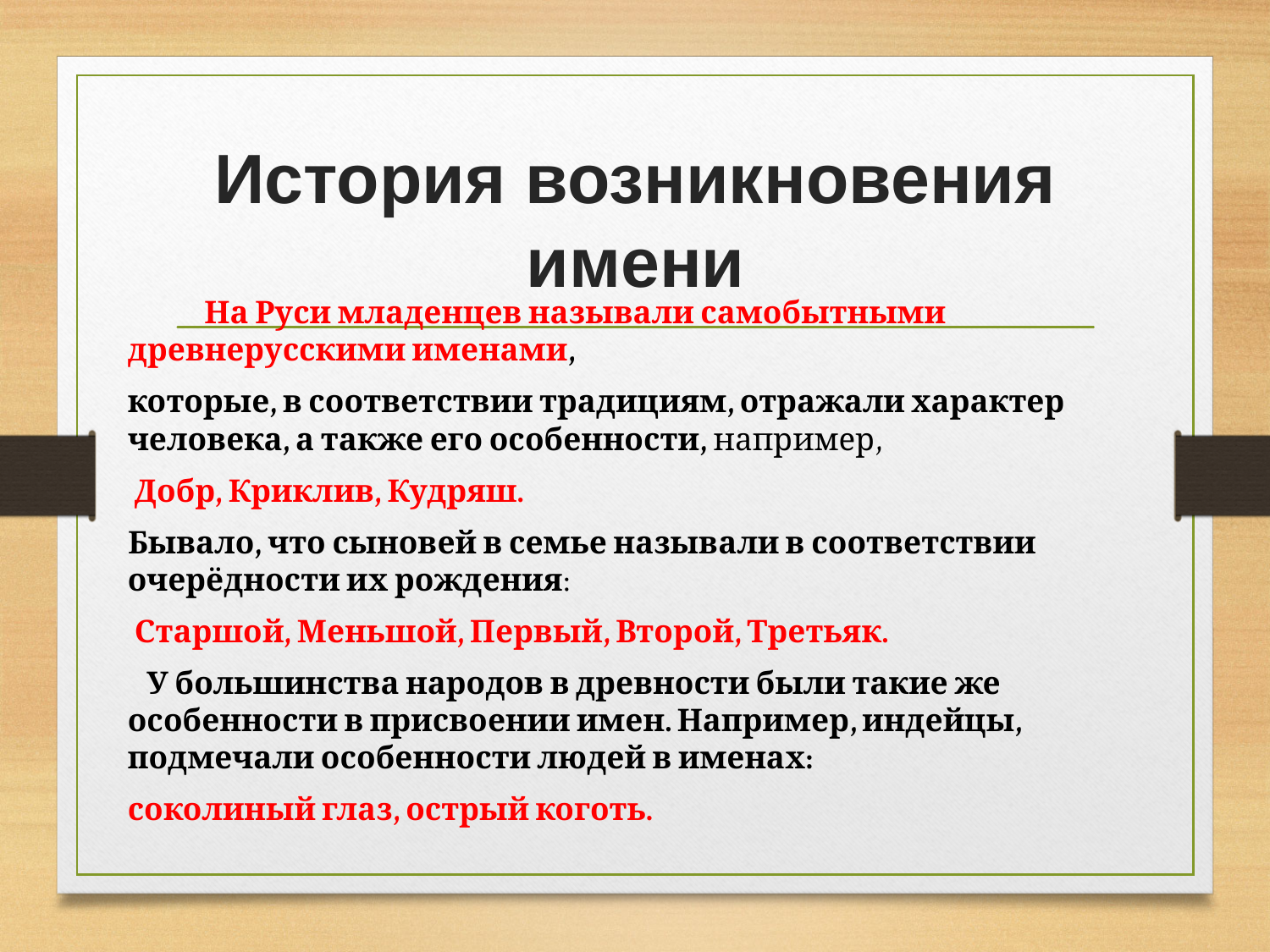

# История возникновения имени
           На Руси младенцев называли самобытными древнерусскими именами,
которые, в соответствии традициям, отражали характер человека, а также его особенности, например,
 Добр, Криклив, Кудряш.
Бывало, что сыновей в семье называли в соответствии очерёдности их рождения:
 Старшой, Меньшой, Первый, Второй, Третьяк.
   У большинства народов в древности были такие же особенности в присвоении имен. Например, индейцы, подмечали особенности людей в именах:
соколиный глаз, острый коготь.